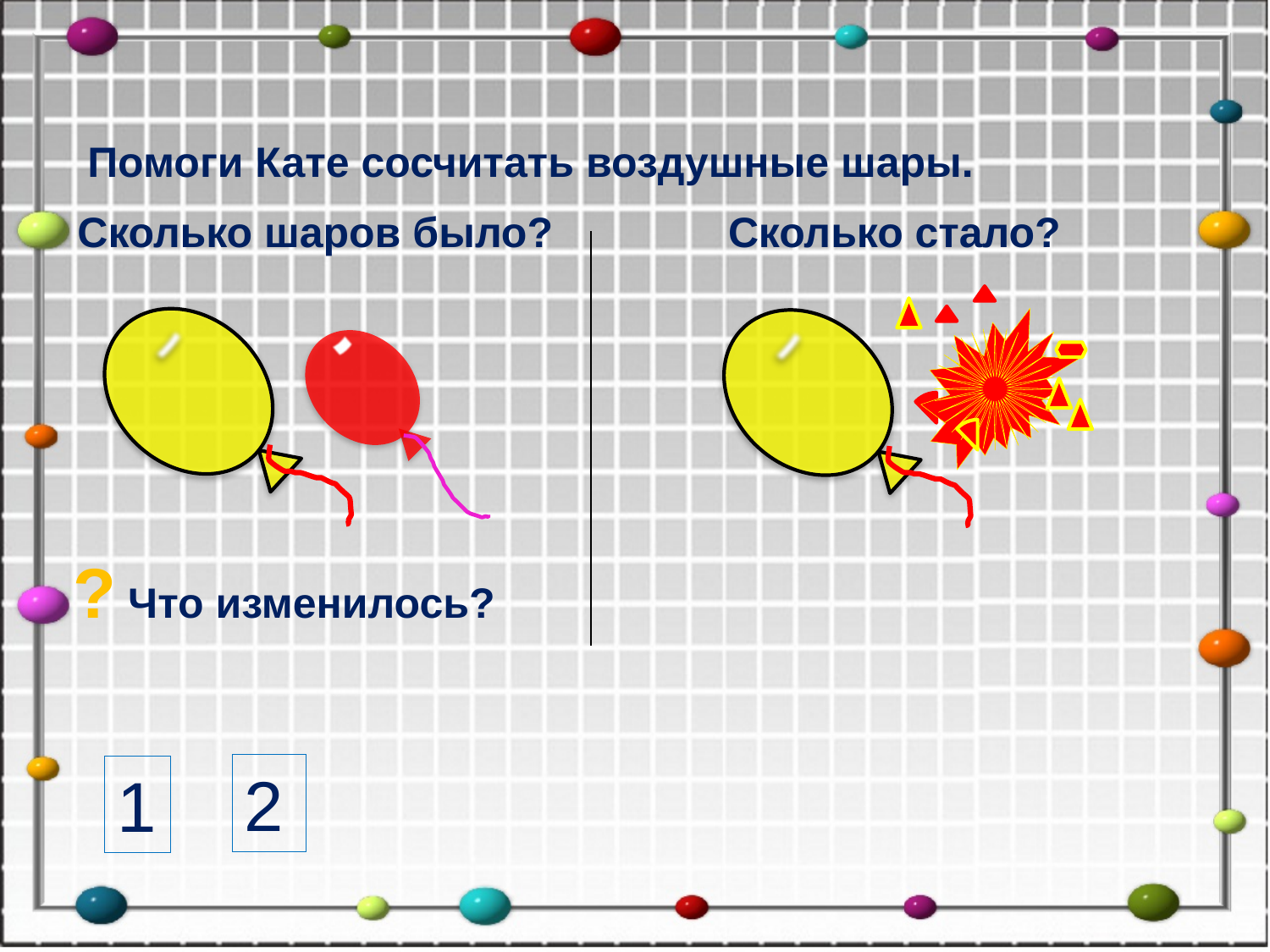

Помоги Кате сосчитать воздушные шары.
Сколько шаров было?
Сколько стало?

? Что изменилось?
2
1